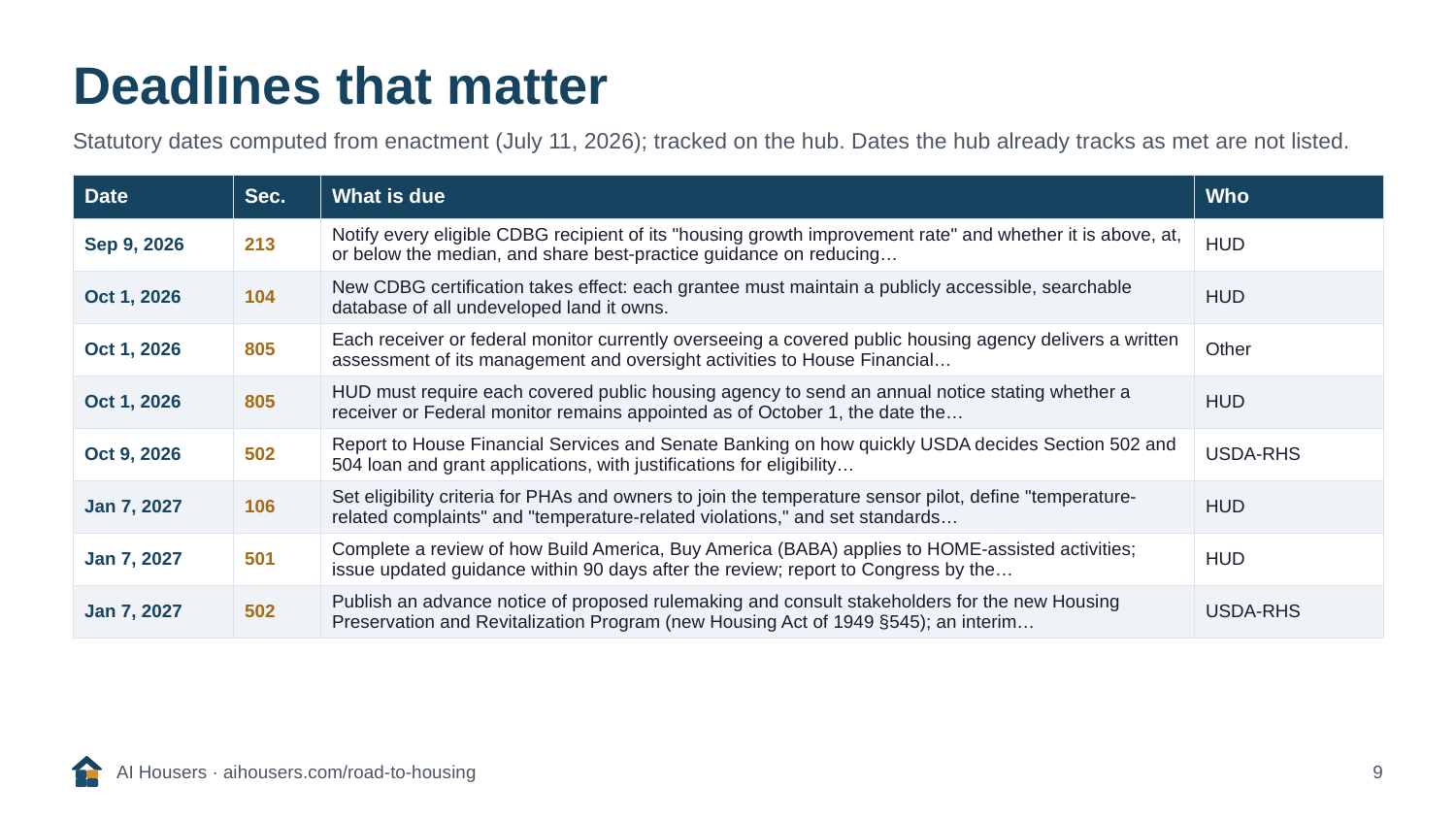

Deadlines that matter
Statutory dates computed from enactment (July 11, 2026); tracked on the hub. Dates the hub already tracks as met are not listed.
| Date | Sec. | What is due | Who |
| --- | --- | --- | --- |
| Sep 9, 2026 | 213 | Notify every eligible CDBG recipient of its "housing growth improvement rate" and whether it is above, at, or below the median, and share best-practice guidance on reducing… | HUD |
| Oct 1, 2026 | 104 | New CDBG certification takes effect: each grantee must maintain a publicly accessible, searchable database of all undeveloped land it owns. | HUD |
| Oct 1, 2026 | 805 | Each receiver or federal monitor currently overseeing a covered public housing agency delivers a written assessment of its management and oversight activities to House Financial… | Other |
| Oct 1, 2026 | 805 | HUD must require each covered public housing agency to send an annual notice stating whether a receiver or Federal monitor remains appointed as of October 1, the date the… | HUD |
| Oct 9, 2026 | 502 | Report to House Financial Services and Senate Banking on how quickly USDA decides Section 502 and 504 loan and grant applications, with justifications for eligibility… | USDA-RHS |
| Jan 7, 2027 | 106 | Set eligibility criteria for PHAs and owners to join the temperature sensor pilot, define "temperature-related complaints" and "temperature-related violations," and set standards… | HUD |
| Jan 7, 2027 | 501 | Complete a review of how Build America, Buy America (BABA) applies to HOME-assisted activities; issue updated guidance within 90 days after the review; report to Congress by the… | HUD |
| Jan 7, 2027 | 502 | Publish an advance notice of proposed rulemaking and consult stakeholders for the new Housing Preservation and Revitalization Program (new Housing Act of 1949 §545); an interim… | USDA-RHS |
AI Housers · aihousers.com/road-to-housing
9